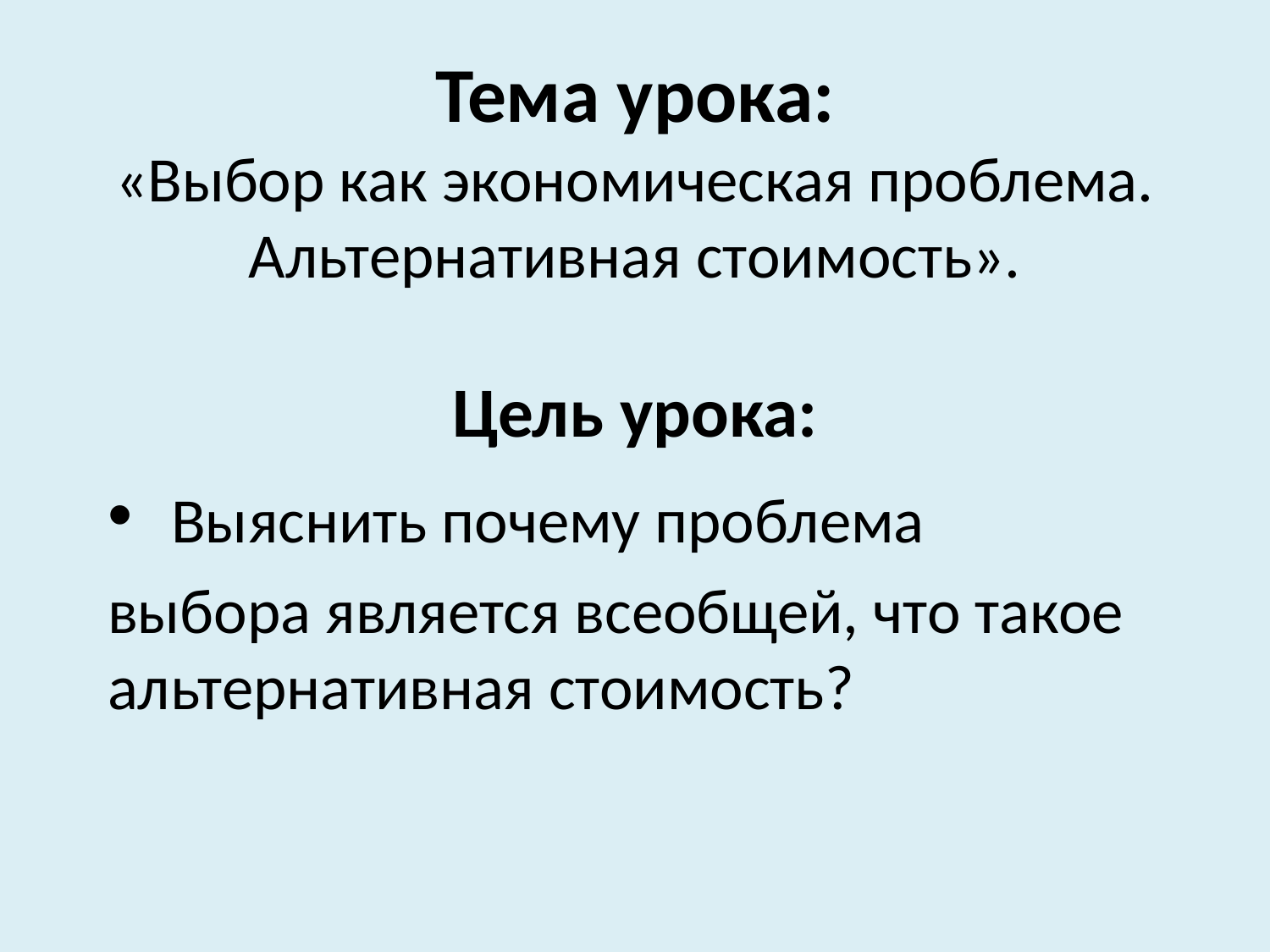

# Тема урока: «Выбор как экономическая проблема. Альтернативная стоимость». Цель урока:
 Выяснить почему проблема
выбора является всеобщей, что такое альтернативная стоимость?